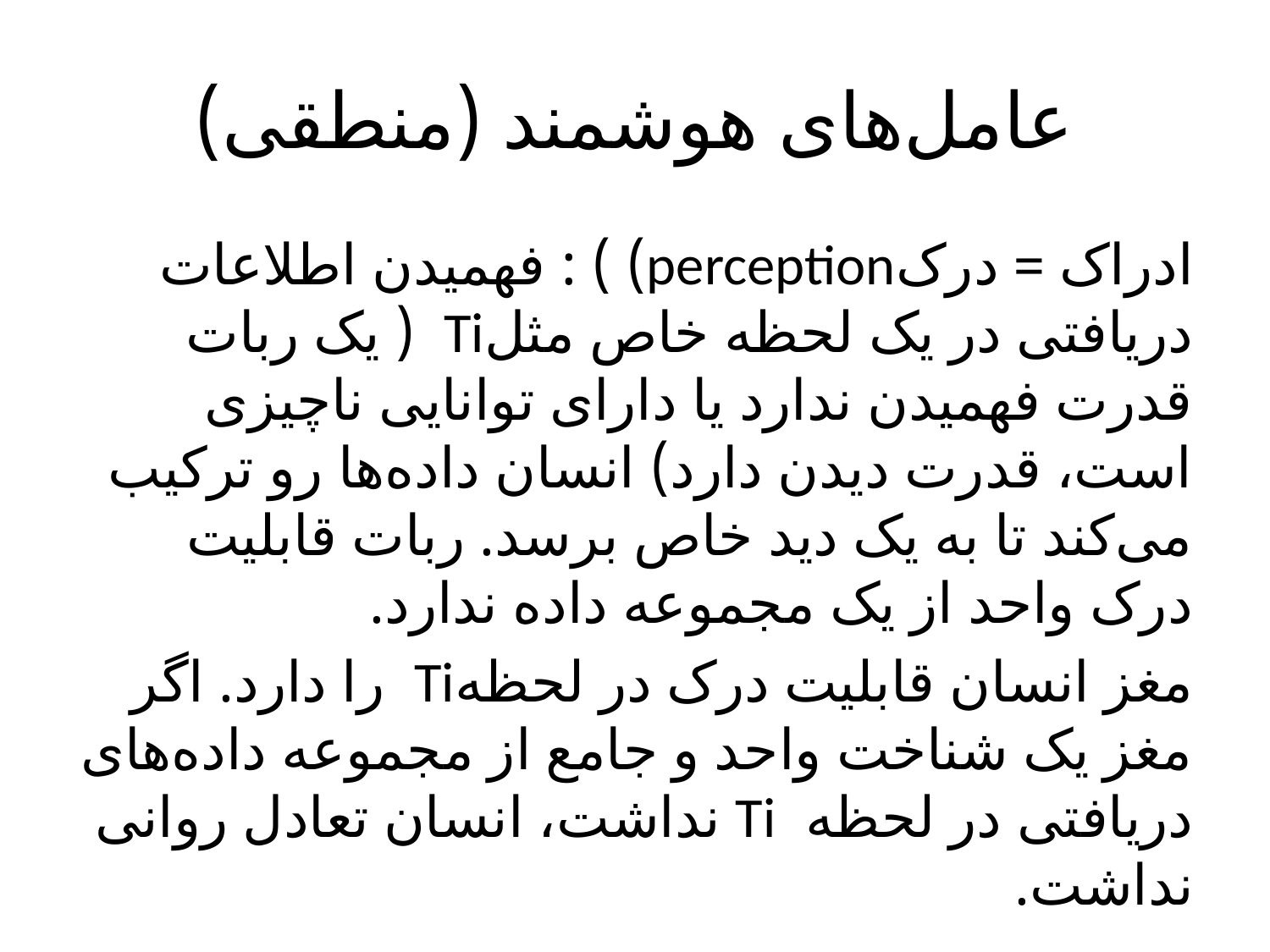

# عامل‌های هوشمند (منطقی)‌
ادراک = درکperception) ) : فهمیدن اطلاعات دریافتی در یک لحظه خاص مثلTi  ( یک ربات قدرت فهمیدن ندارد یا دارای توانایی ناچیزی است، قدرت دیدن دارد) انسان داده‌ها رو ترکیب می‌کند تا به یک دید خاص برسد. ربات قابلیت درک واحد از یک مجموعه داده ندارد.
مغز انسان قابلیت درک در لحظهTi  را دارد. اگر مغز یک شناخت واحد و جامع از مجموعه داده‌های دریافتی در لحظه  Ti نداشت، انسان تعادل روانی‌ نداشت.